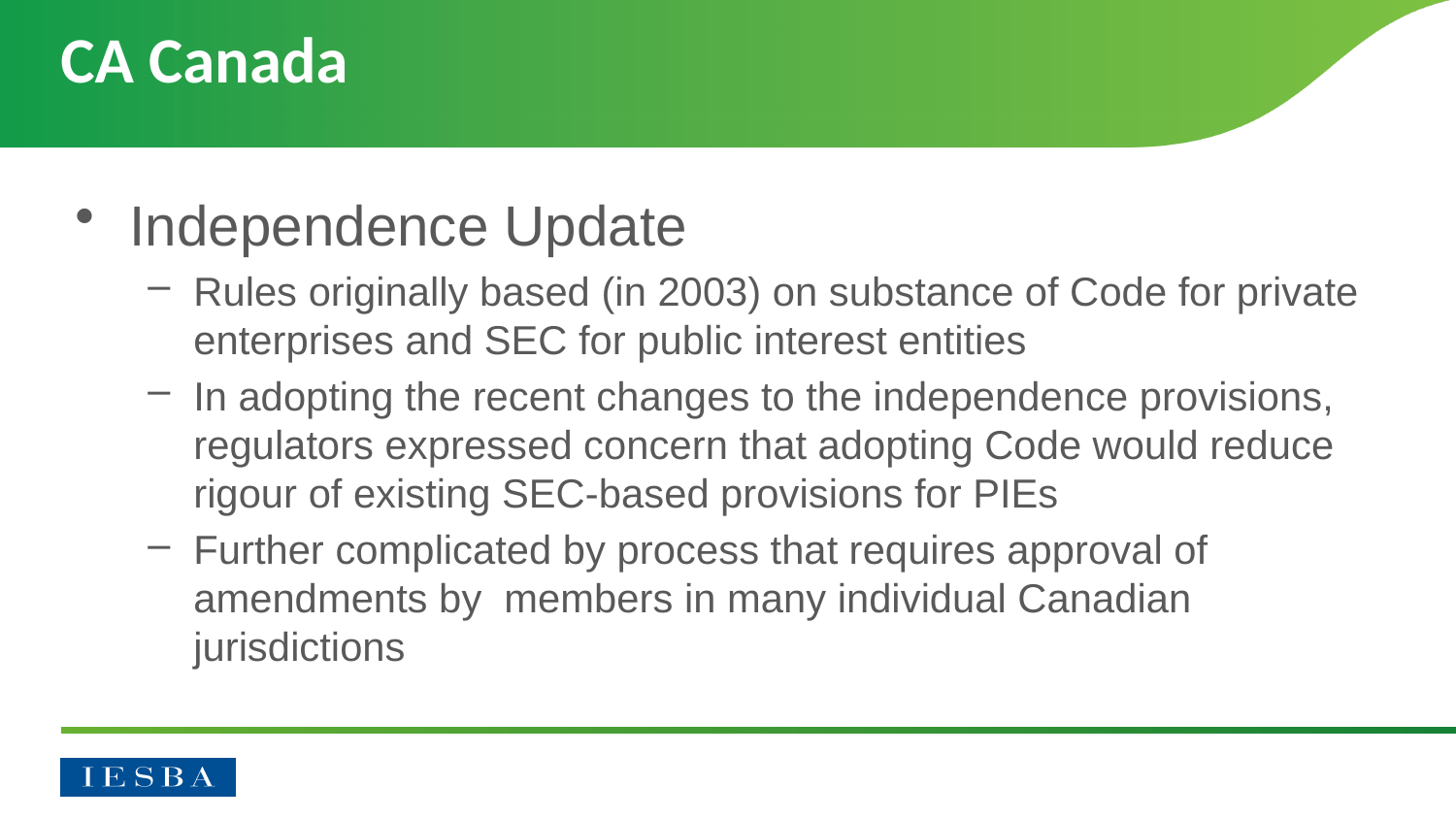

CA Canada
Independence Update
Rules originally based (in 2003) on substance of Code for private enterprises and SEC for public interest entities
In adopting the recent changes to the independence provisions, regulators expressed concern that adopting Code would reduce rigour of existing SEC-based provisions for PIEs
Further complicated by process that requires approval of amendments by  members in many individual Canadian jurisdictions